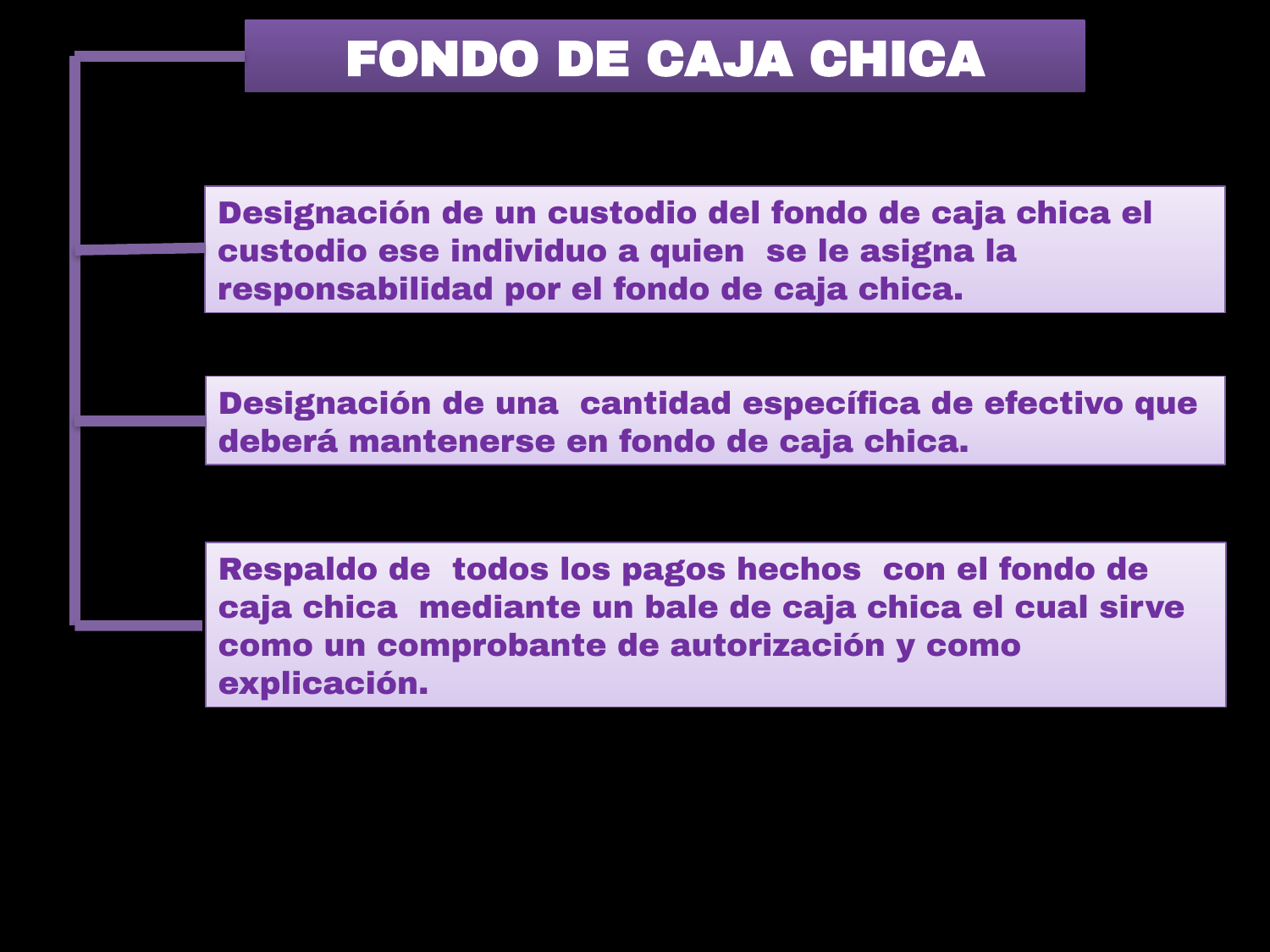

FONDO DE CAJA CHICA
Designación de un custodio del fondo de caja chica el custodio ese individuo a quien  se le asigna la responsabilidad por el fondo de caja chica.
Designación de una  cantidad específica de efectivo que deberá mantenerse en fondo de caja chica.
Respaldo de  todos los pagos hechos  con el fondo de caja chica  mediante un bale de caja chica el cual sirve como un comprobante de autorización y como explicación.